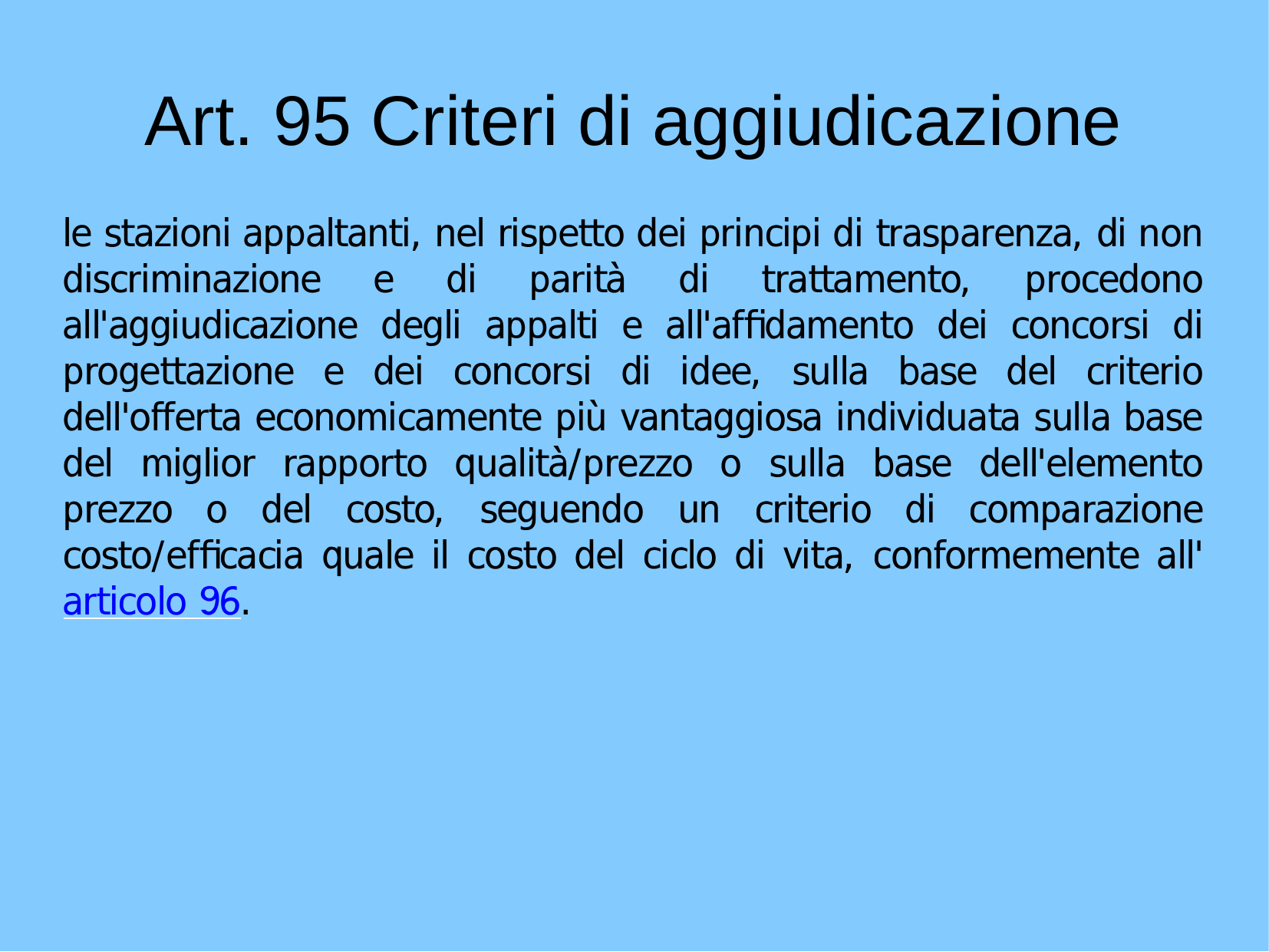

Art. 95 Criteri di aggiudicazione
le stazioni appaltanti, nel rispetto dei principi di trasparenza, di non discriminazione e di parità di trattamento, procedono all'aggiudicazione degli appalti e all'affidamento dei concorsi di progettazione e dei concorsi di idee, sulla base del criterio dell'offerta economicamente più vantaggiosa individuata sulla base del miglior rapporto qualità/prezzo o sulla base dell'elemento prezzo o del costo, seguendo un criterio di comparazione costo/efficacia quale il costo del ciclo di vita, conformemente all'articolo 96.